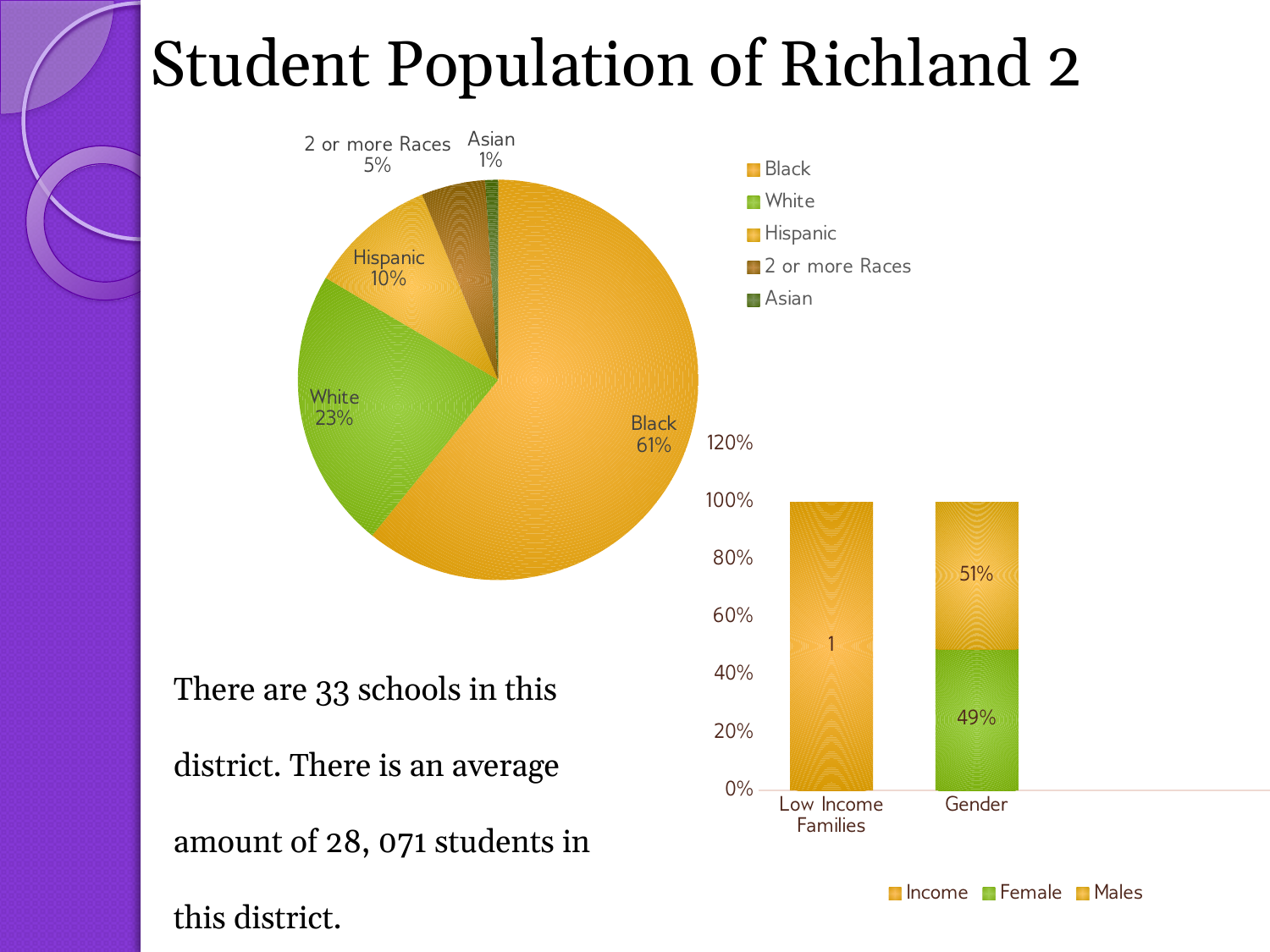

# Student Population of Richland 2

### Chart

| Category | Richland 2 |
|---|---|
| Black | 0.59 |
| White | 0.22 |
| Hispanic | 0.1 |
| 2 or more Races | 0.05 |
| Asian | 0.01 |

### Chart

| Category | Income | Female | Males |
|---|---|---|---|
| Low Income Families | 1.0 | None | None |
| Gender | None | 0.49 | 0.51 |
There are 33 schools in this district. There is an average amount of 28, 071 students in this district.